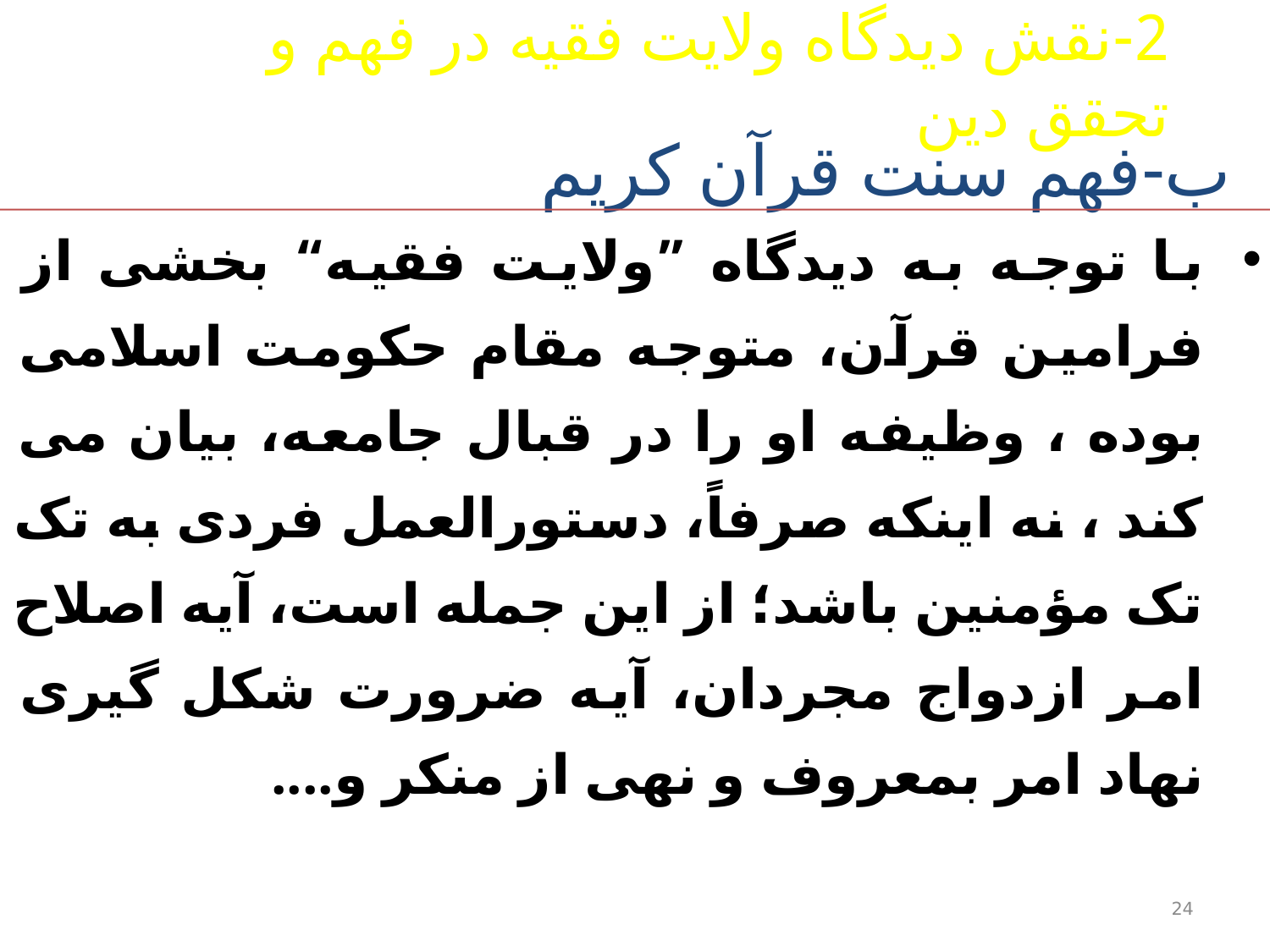

2-نقش ديدگاه ولايت فقيه در فهم و تحقق دين
ب-فهم سنت قرآن کریم
با توجه به دیدگاه ”ولایت فقیه“ بخشی از فرامین قرآن، متوجه مقام حکومت اسلامی بوده ، وظیفه او را در قبال جامعه، بیان می کند ، نه اینکه صرفاً، دستورالعمل فردی به تک تک مؤمنین باشد؛ از این جمله است، آیه اصلاح امر ازدواج مجردان، آیه ضرورت شکل گیری نهاد امر بمعروف و نهی از منکر و....

24